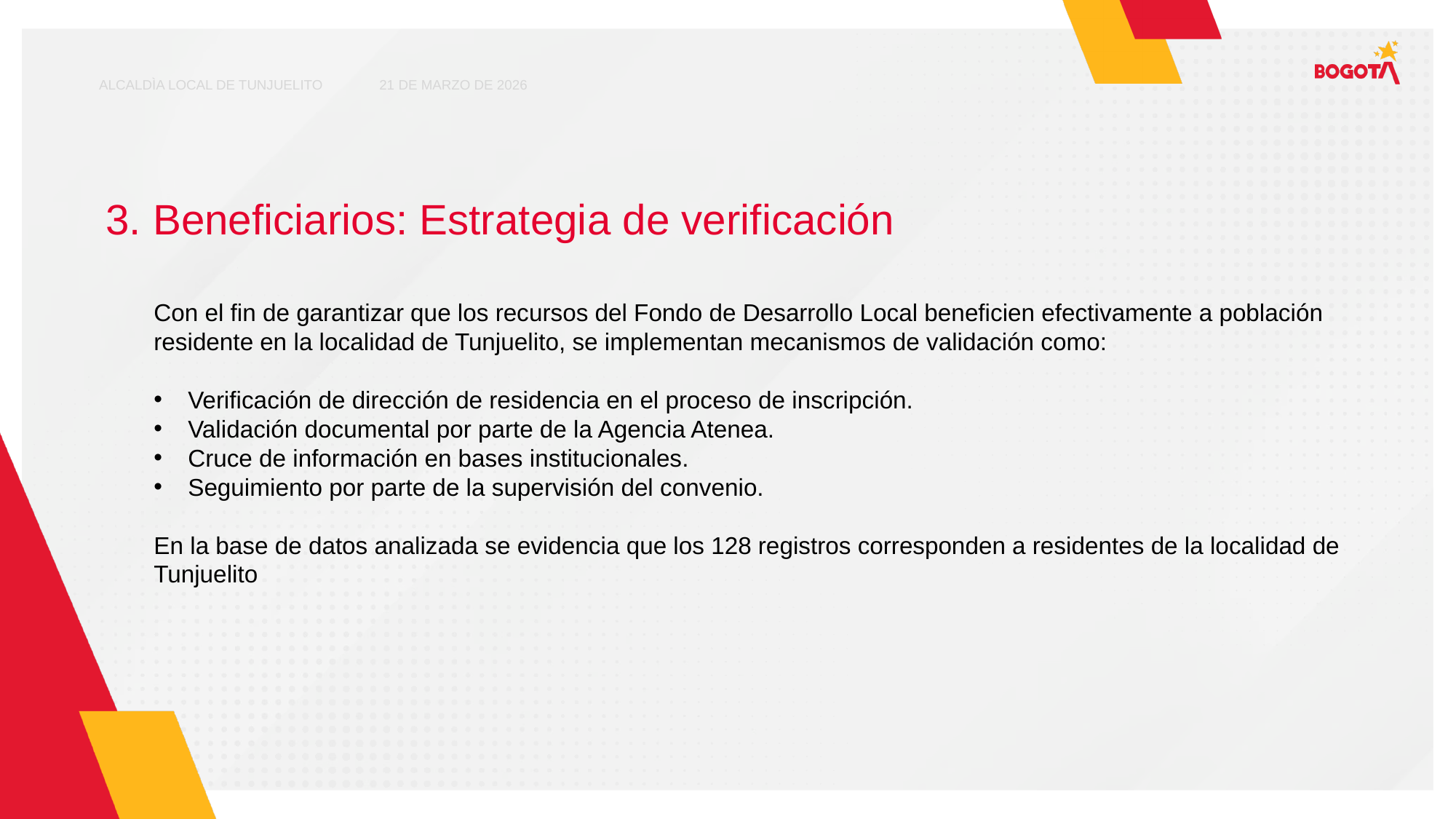

ALCALDÌA LOCAL DE TUNJUELITO
21 DE MARZO DE 2026
3. Beneficiarios: Estrategia de verificación
Con el fin de garantizar que los recursos del Fondo de Desarrollo Local beneficien efectivamente a población residente en la localidad de Tunjuelito, se implementan mecanismos de validación como:

Verificación de dirección de residencia en el proceso de inscripción.
Validación documental por parte de la Agencia Atenea.
Cruce de información en bases institucionales.
Seguimiento por parte de la supervisión del convenio.

En la base de datos analizada se evidencia que los 128 registros corresponden a residentes de la localidad de Tunjuelito